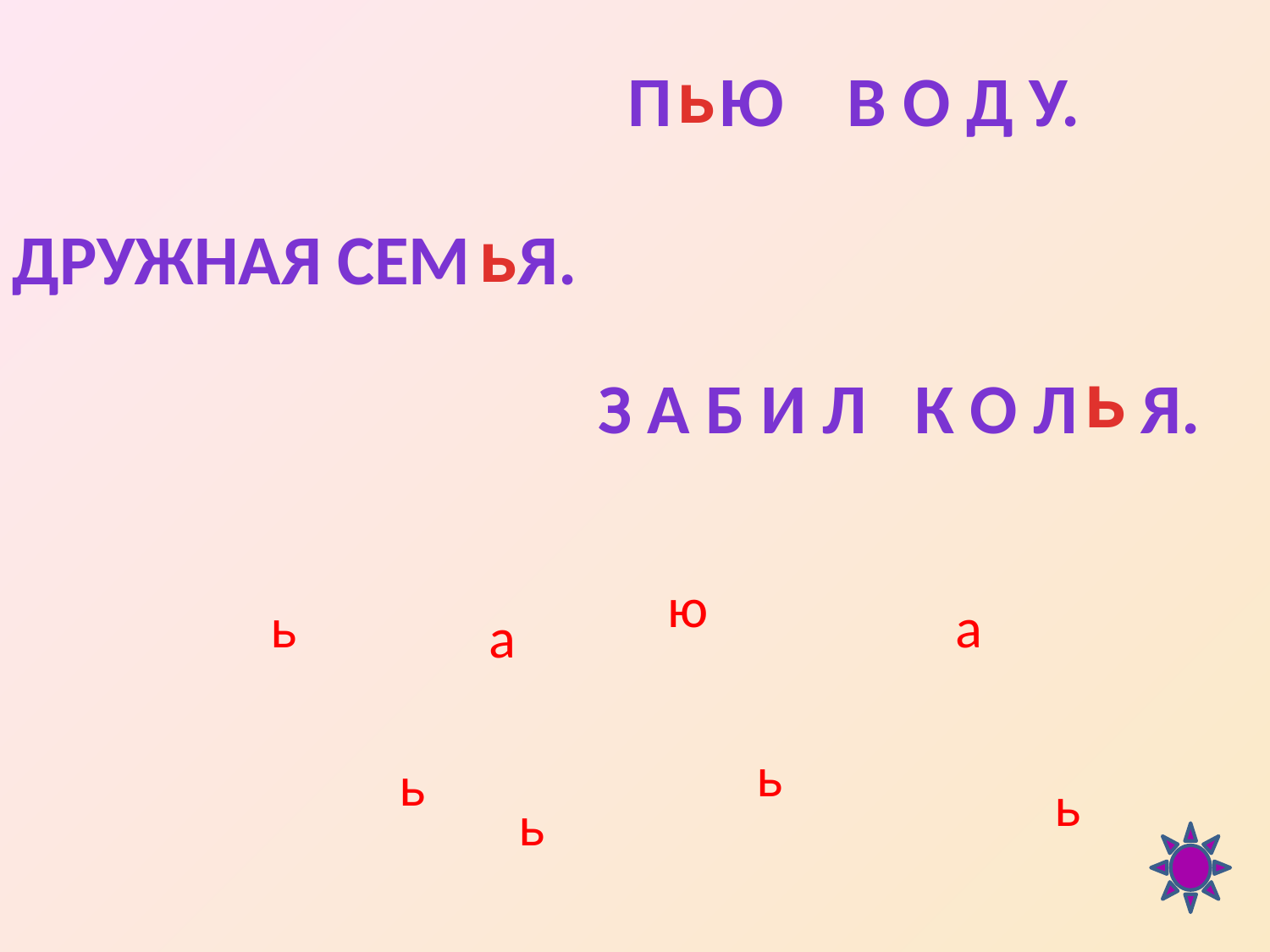

ь
П   ю    в о д у.
ь
Дружная сем   я.
ь
З а б и л   к о л    я.

ю
ь
а
а
ь
ь
ь
ь